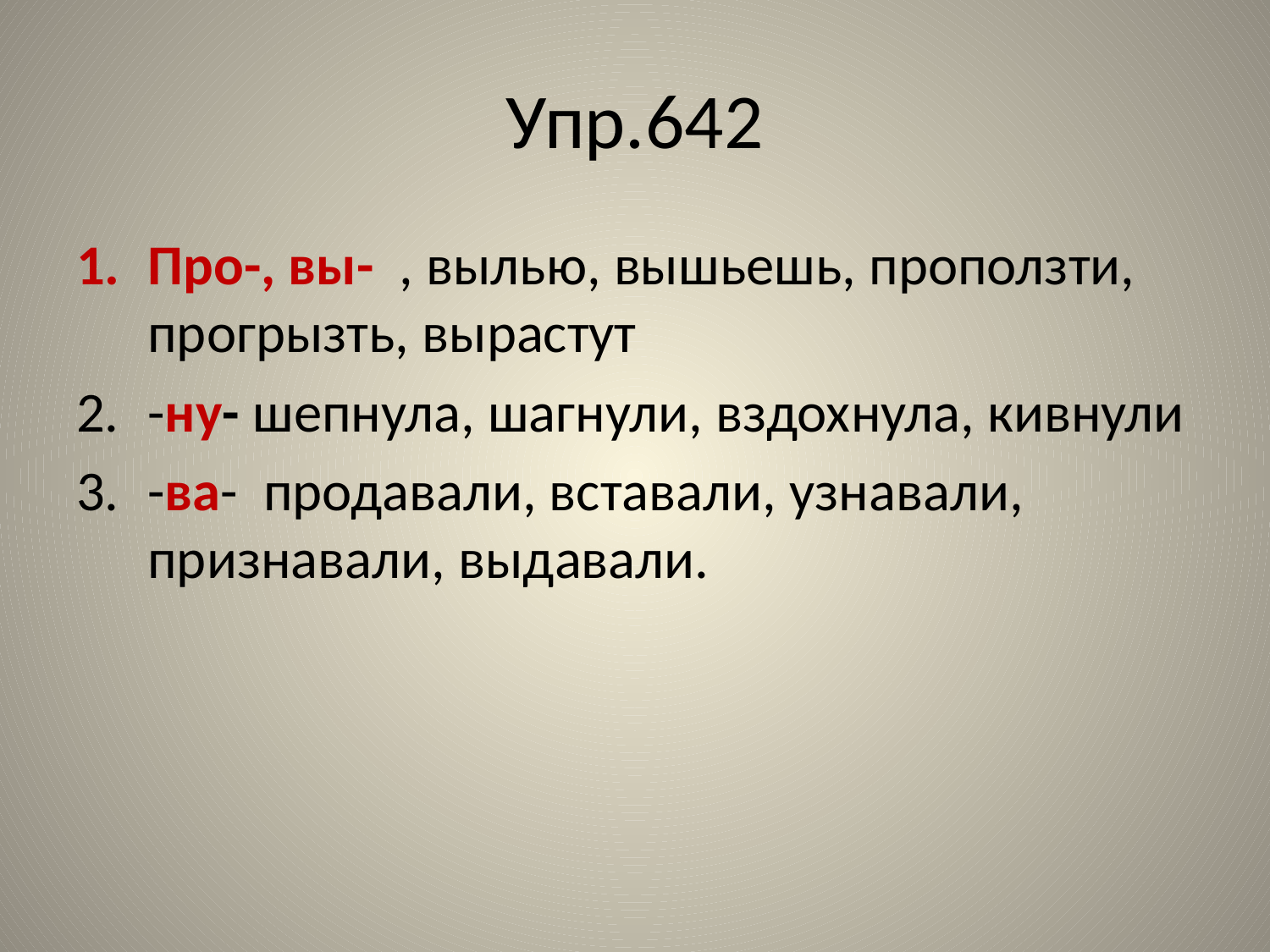

# Упр.642
Про-, вы-  , вылью, вышьешь, проползти, прогрызть, вырастут
-ну- шепнула, шагнули, вздохнула, кивнули
-ва-  продавали, вставали, узнавали, признавали, выдавали.